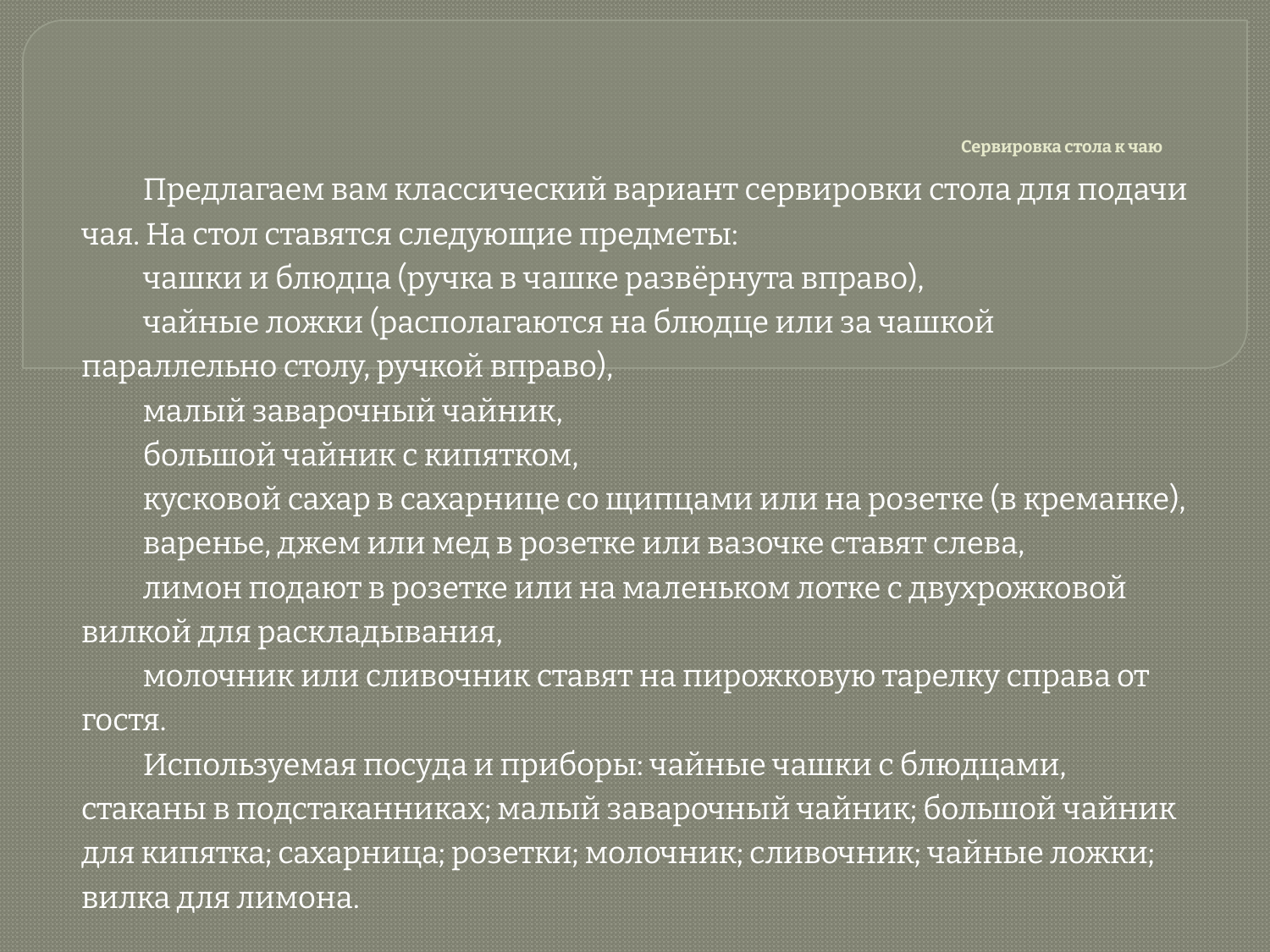

# Сервировка стола к чаю
Предлагаем вам классический вариант сервировки стола для подачи чая. На стол ставятся следующие предметы:
чашки и блюдца (ручка в чашке развёрнута вправо),
чайные ложки (располагаются на блюдце или за чашкой параллельно столу, ручкой вправо),
малый заварочный чайник,
большой чайник с кипятком,
кусковой сахар в сахарнице со щипцами или на розетке (в креманке),
варенье, джем или мед в розетке или вазочке ставят слева,
лимон подают в розетке или на маленьком лотке с двухрожковой вилкой для раскладывания,
молочник или сливочник ставят на пирожковую тарелку справа от гостя.
Используемая посуда и приборы: чайные чашки с блюдцами, стаканы в подстаканниках; малый заварочный чайник; большой чайник для кипятка; сахарница; розетки; молочник; сливочник; чайные ложки; вилка для лимона.